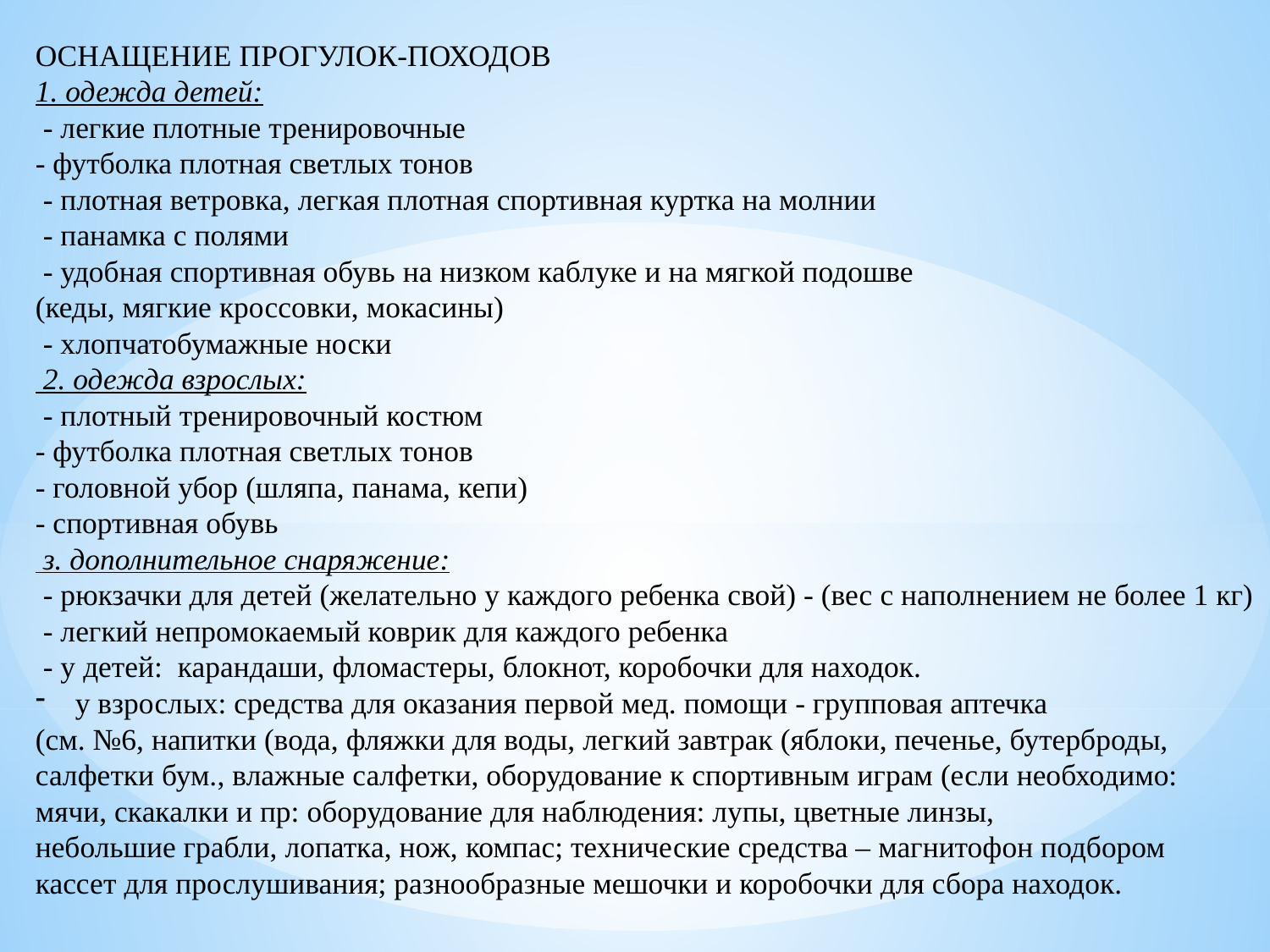

ОСНАЩЕНИЕ ПРОГУЛОК-ПОХОДОВ
1. одежда детей:
 - легкие плотные тренировочные
- футболка плотная светлых тонов
 - плотная ветровка, легкая плотная спортивная куртка на молнии
 - панамка с полями
 - удобная спортивная обувь на низком каблуке и на мягкой подошве
(кеды, мягкие кроссовки, мокасины)
 - хлопчатобумажные носки
 2. одежда взрослых:
 - плотный тренировочный костюм
- футболка плотная светлых тонов
- головной убор (шляпа, панама, кепи)
- спортивная обувь
 з. дополнительное снаряжение:
 - рюкзачки для детей (желательно у каждого ребенка свой) - (вес с наполнением не более 1 кг)
 - легкий непромокаемый коврик для каждого ребенка
 - у детей:  карандаши, фломастеры, блокнот, коробочки для находок.
у взрослых: средства для оказания первой мед. помощи - групповая аптечка
(см. №6, напитки (вода, фляжки для воды, легкий завтрак (яблоки, печенье, бутерброды,
салфетки бум., влажные салфетки, оборудование к спортивным играм (если необходимо:
мячи, скакалки и пр: оборудование для наблюдения: лупы, цветные линзы,
небольшие грабли, лопатка, нож, компас; технические средства – магнитофон подбором
кассет для прослушивания; разнообразные мешочки и коробочки для сбора находок.